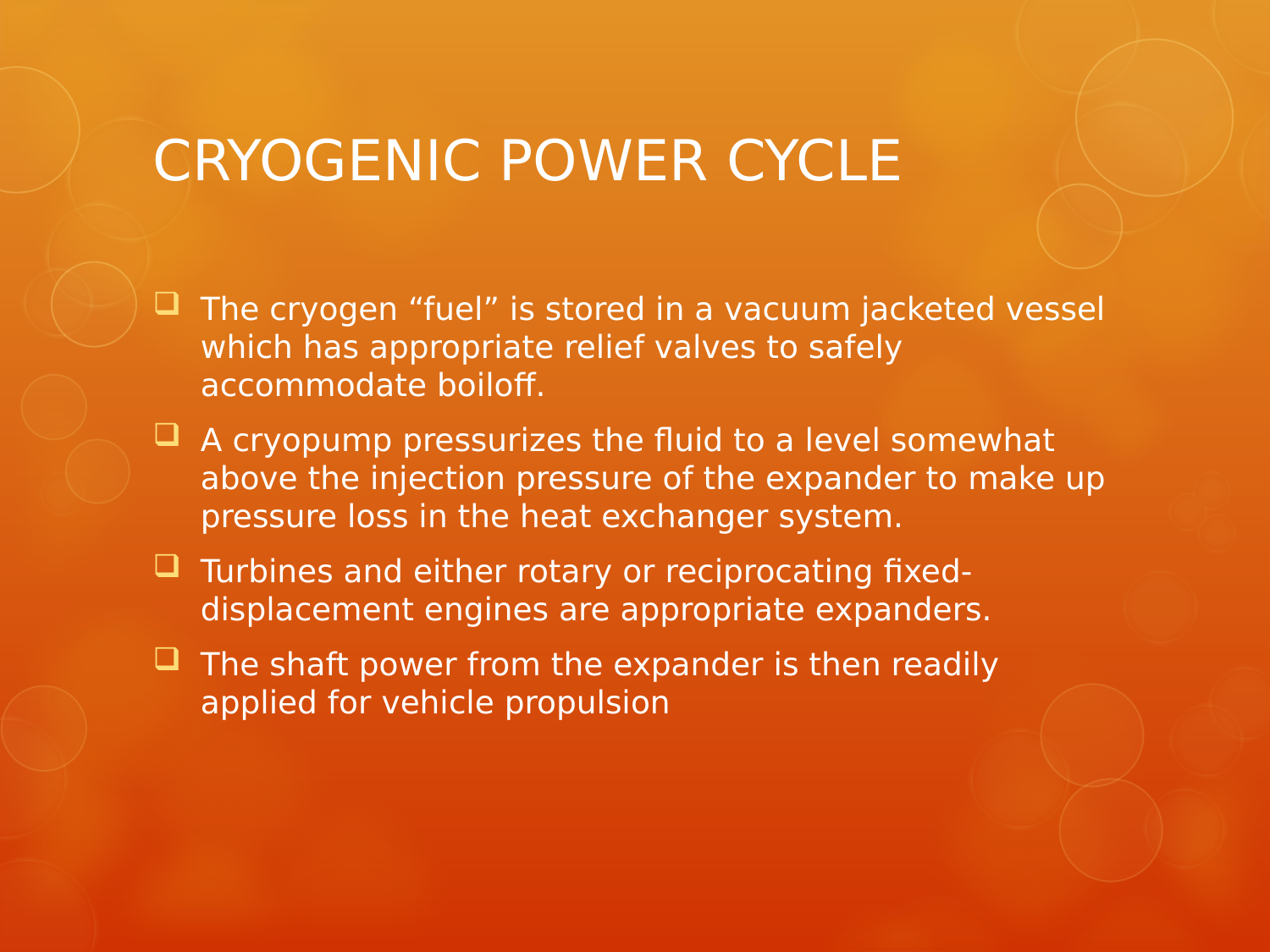

# CRYOGENIC POWER CYCLE
The cryogen “fuel” is stored in a vacuum jacketed vessel which has appropriate relief valves to safely accommodate boiloff.
A cryopump pressurizes the fluid to a level somewhat above the injection pressure of the expander to make up pressure loss in the heat exchanger system.
Turbines and either rotary or reciprocating fixed-displacement engines are appropriate expanders.
The shaft power from the expander is then readily applied for vehicle propulsion